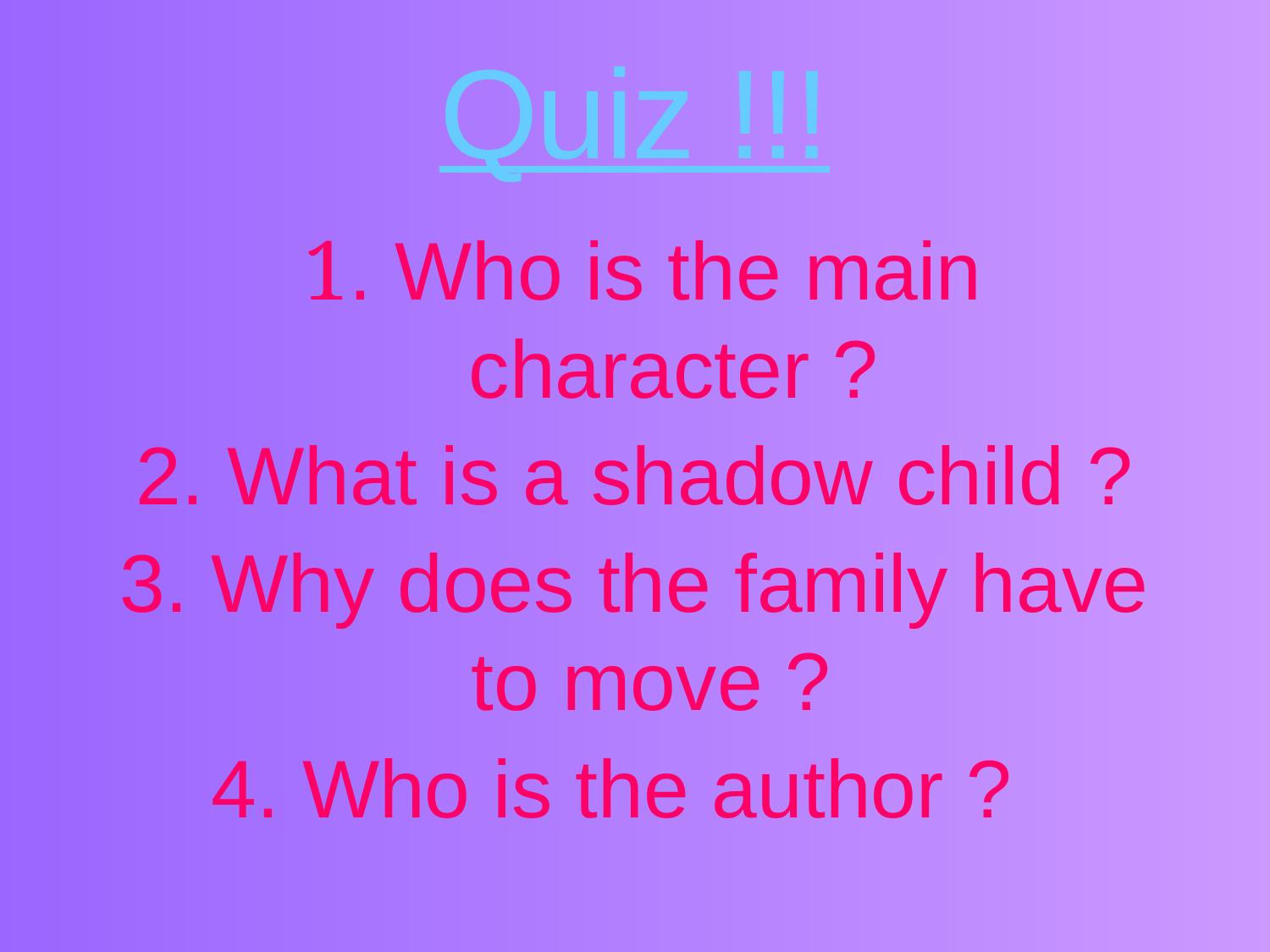

# Quiz !!!
1. Who is the main character ?
2. What is a shadow child ?
3. Why does the family have to move ?
4. Who is the author ?